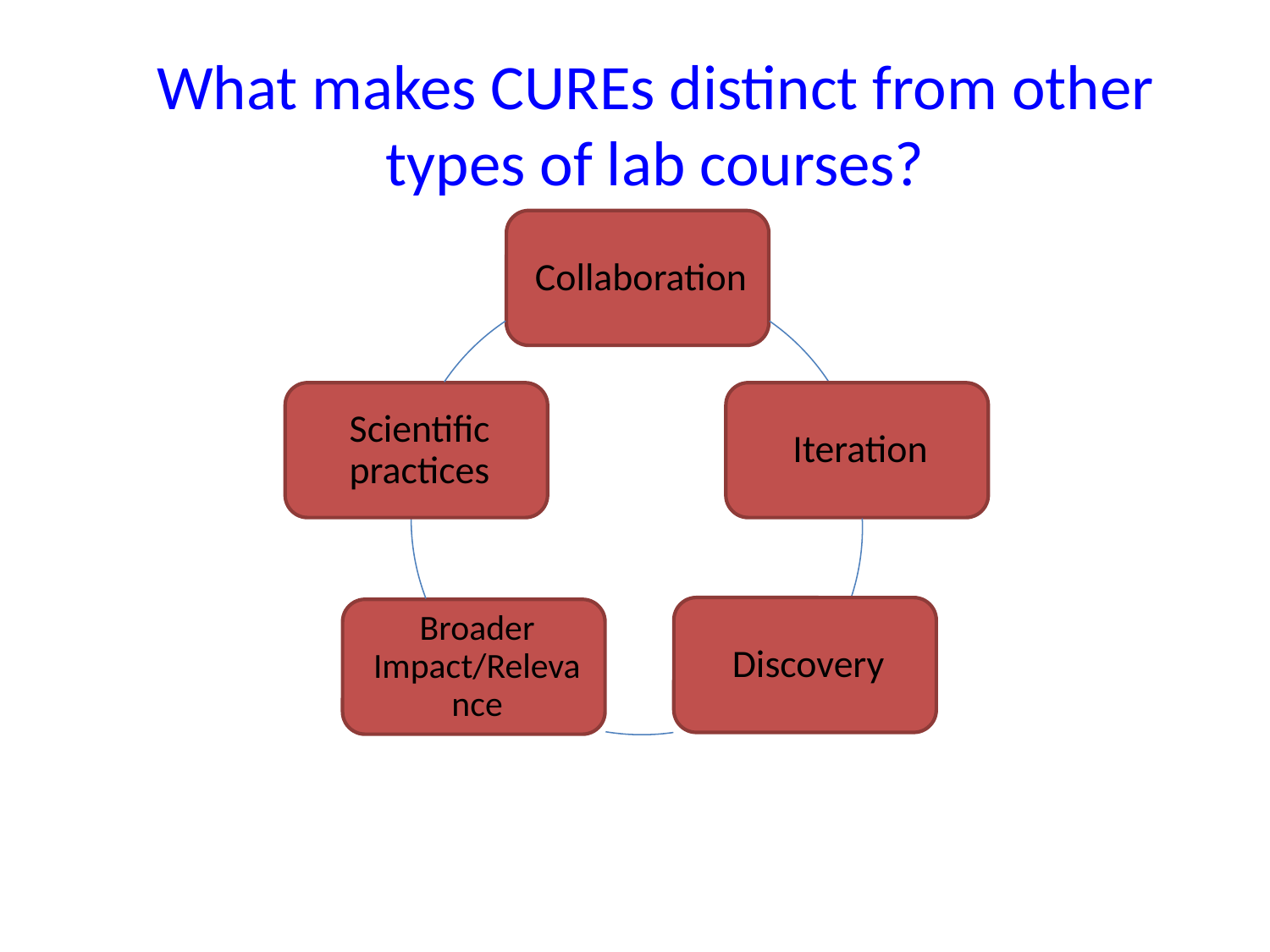

What makes CUREs distinct from other types of lab courses?

Collaboration
Iteration
Discovery
Broader Impact/Relevance
Scientific practices